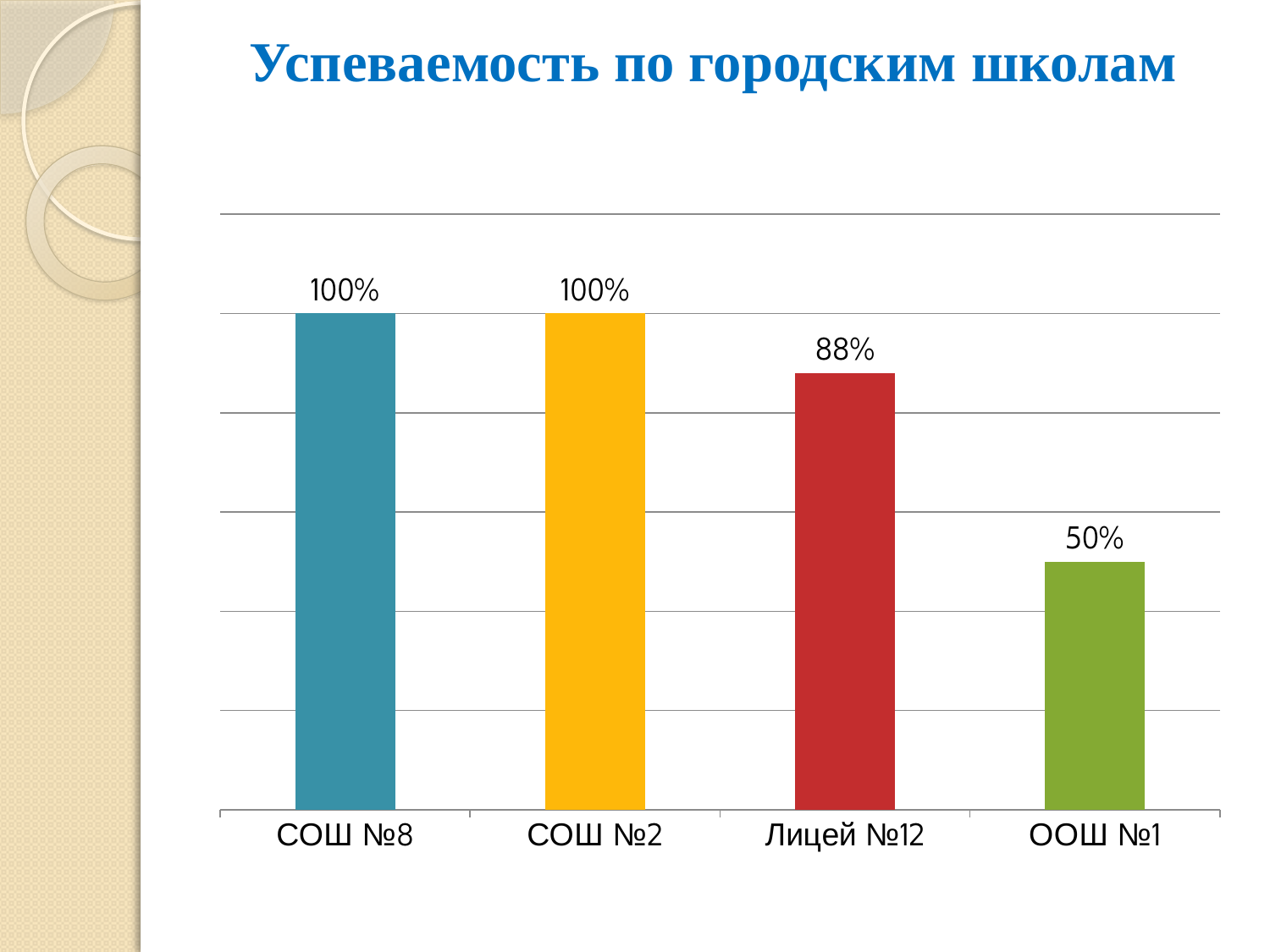

# Успеваемость по городским школам

### Chart

| Category | Ряд 1 |
|---|---|
| СОШ №8 | 1.0 |
| СОШ №2 | 1.0 |
| Лицей №12 | 0.88 |
| ООШ №1 | 0.5 |